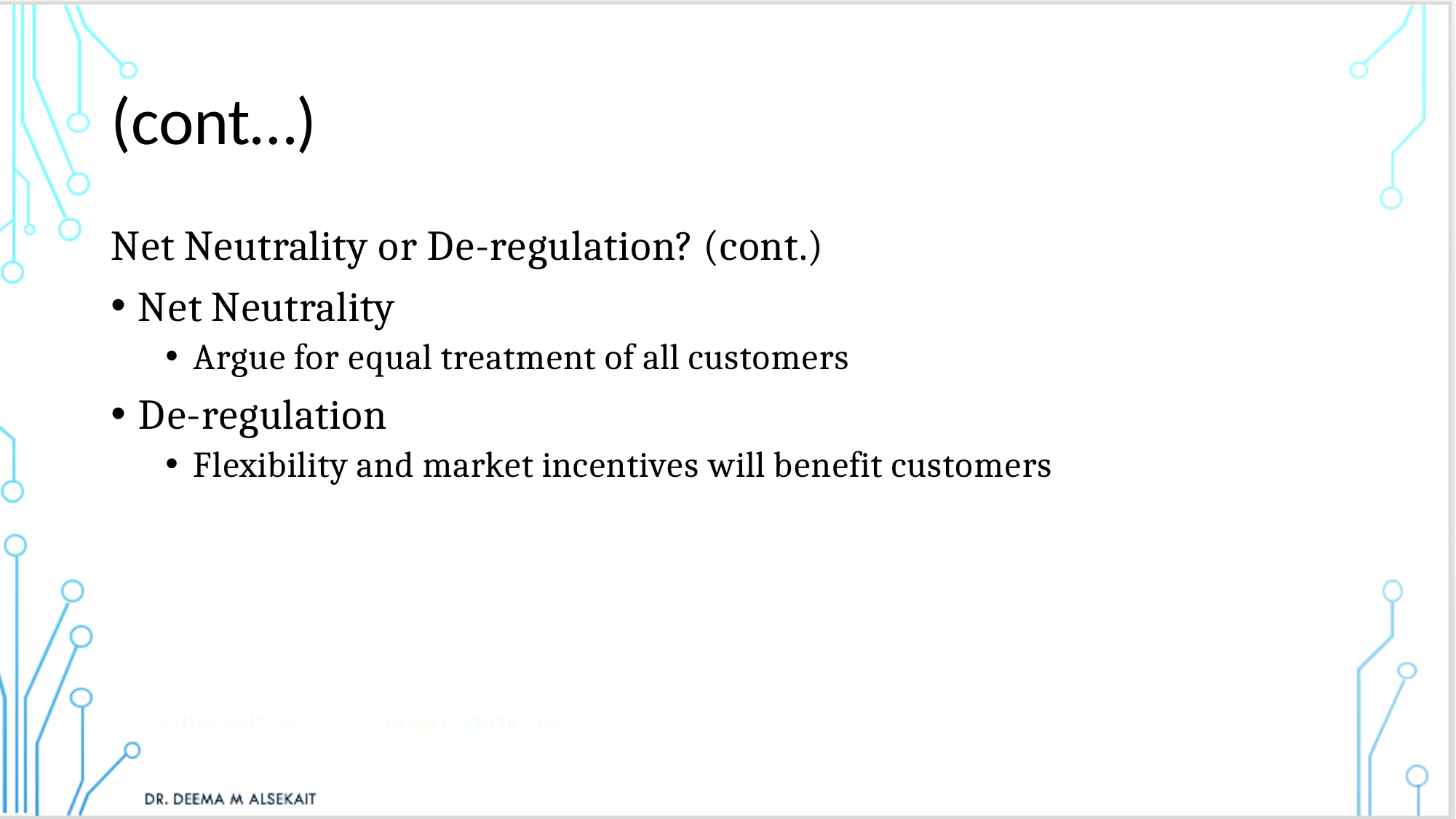

# (cont…)
Net Neutrality or De-regulation? (cont.)
Net Neutrality
Argue for equal treatment of all customers
De-regulation
Flexibility and market incentives will benefit customers